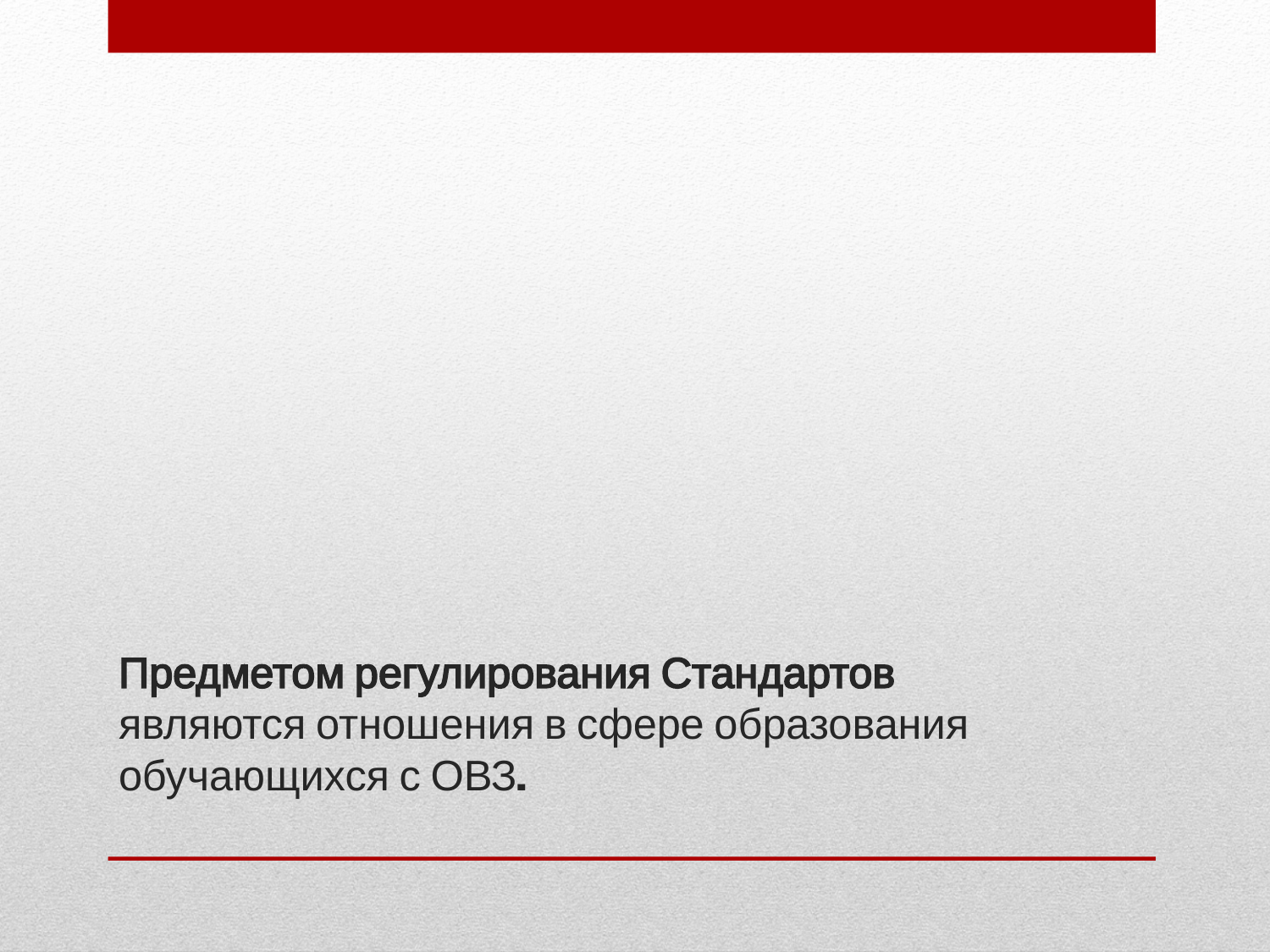

# Предметом регулирования Стандартов являются отношения в сфере образования обучающихся с ОВЗ.